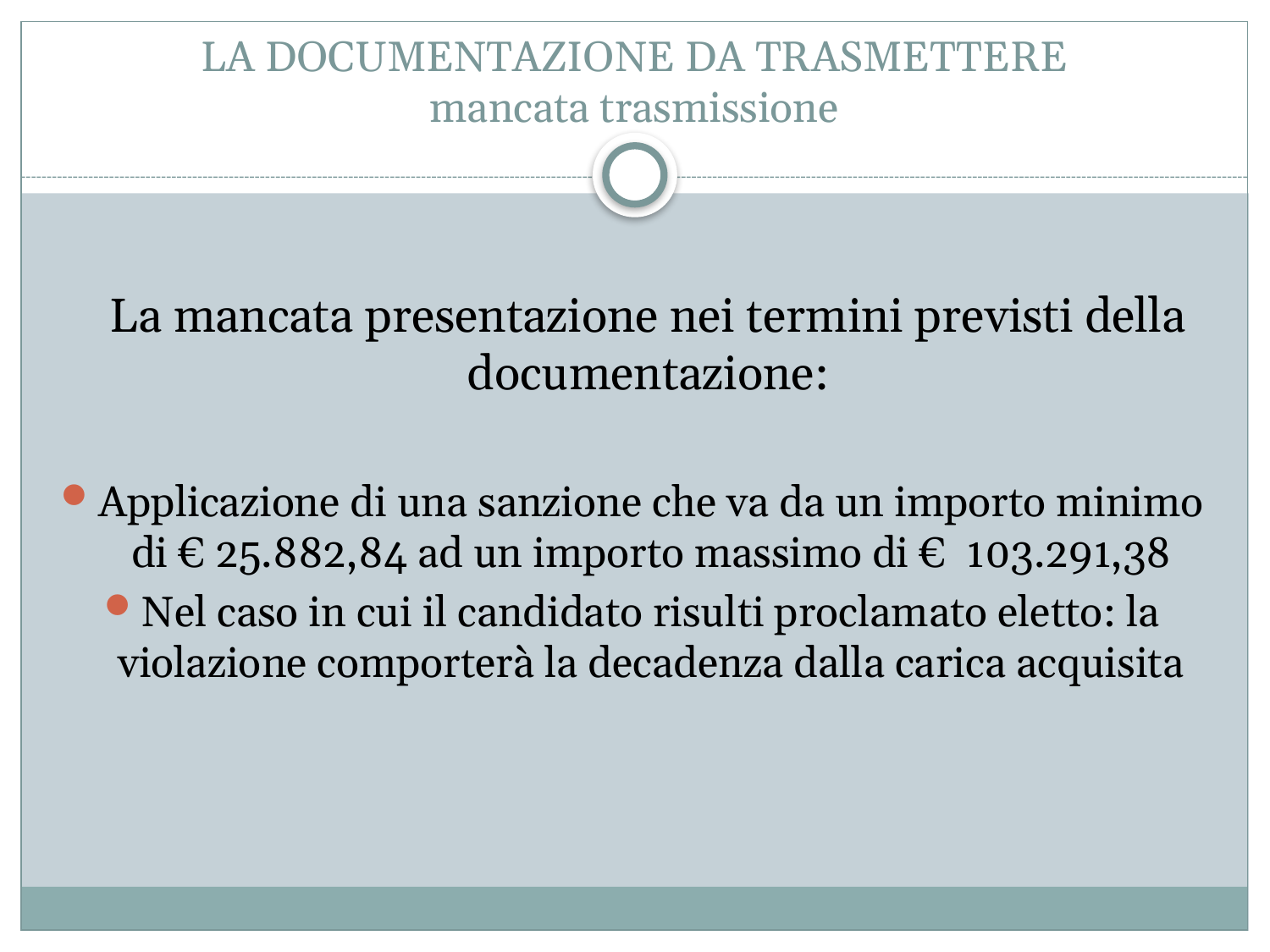

# LA DOCUMENTAZIONE DA TRASMETTERE mancata trasmissione

La mancata presentazione nei termini previsti della documentazione:

Applicazione di una sanzione che va da un importo minimo di € 25.882,84 ad un importo massimo di €  103.291,38
Nel caso in cui il candidato risulti proclamato eletto: la violazione comporterà la decadenza dalla carica acquisita